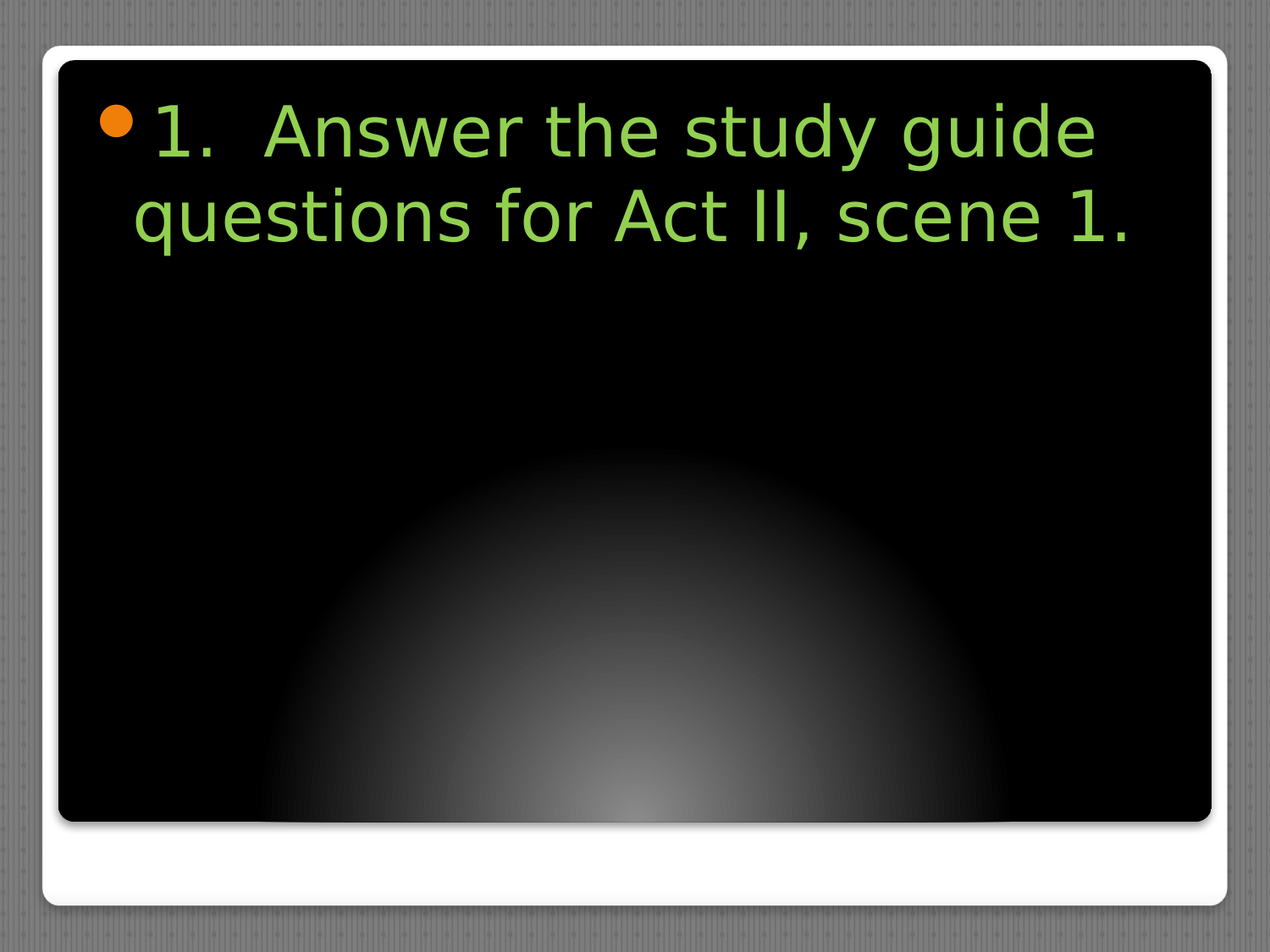

1.  Answer the study guide questions for Act II, scene 1.

#